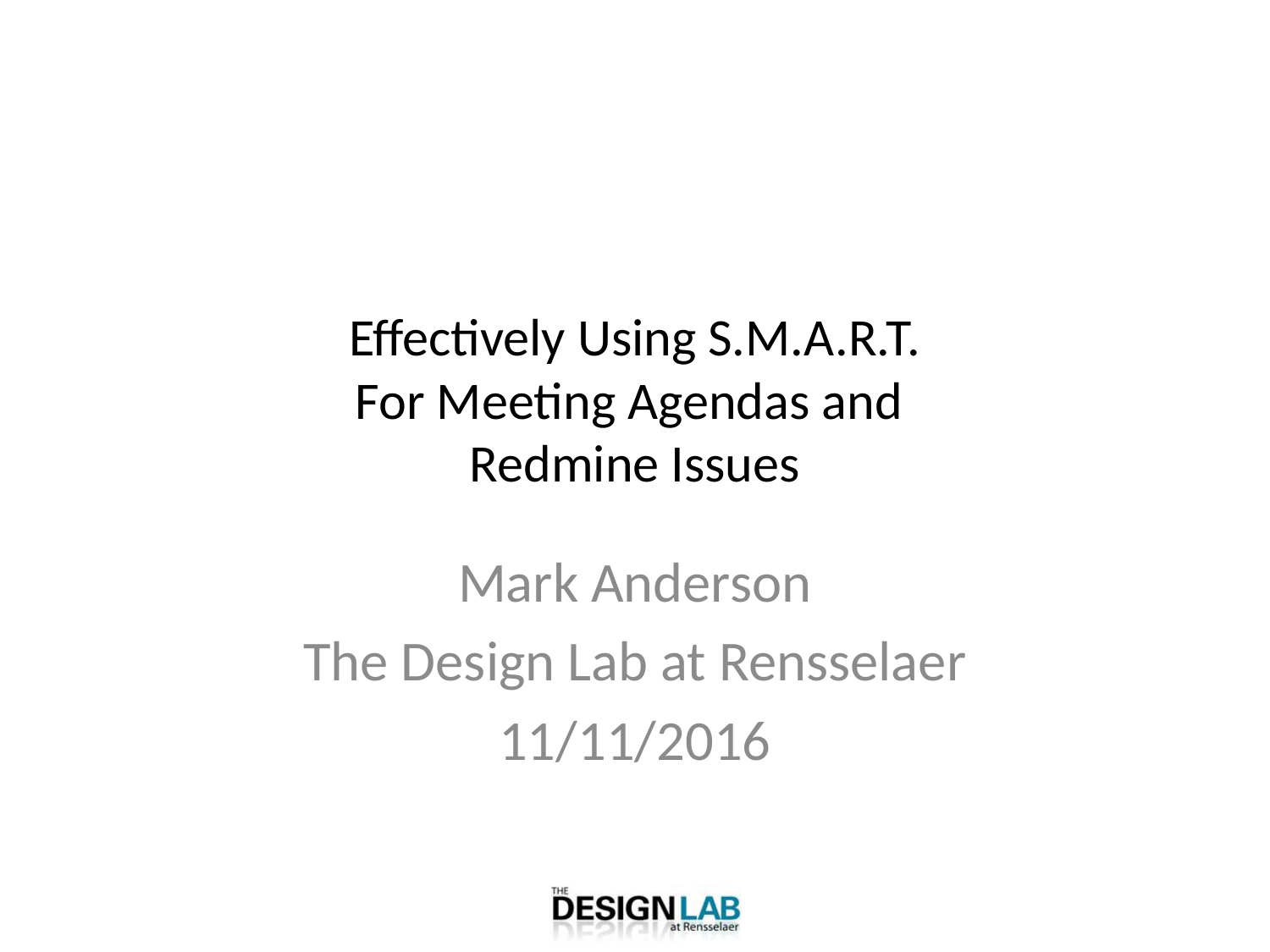

# Effectively Using S.M.A.R.T. For Meeting Agendas and Redmine Issues
Mark Anderson
The Design Lab at Rensselaer
11/11/2016